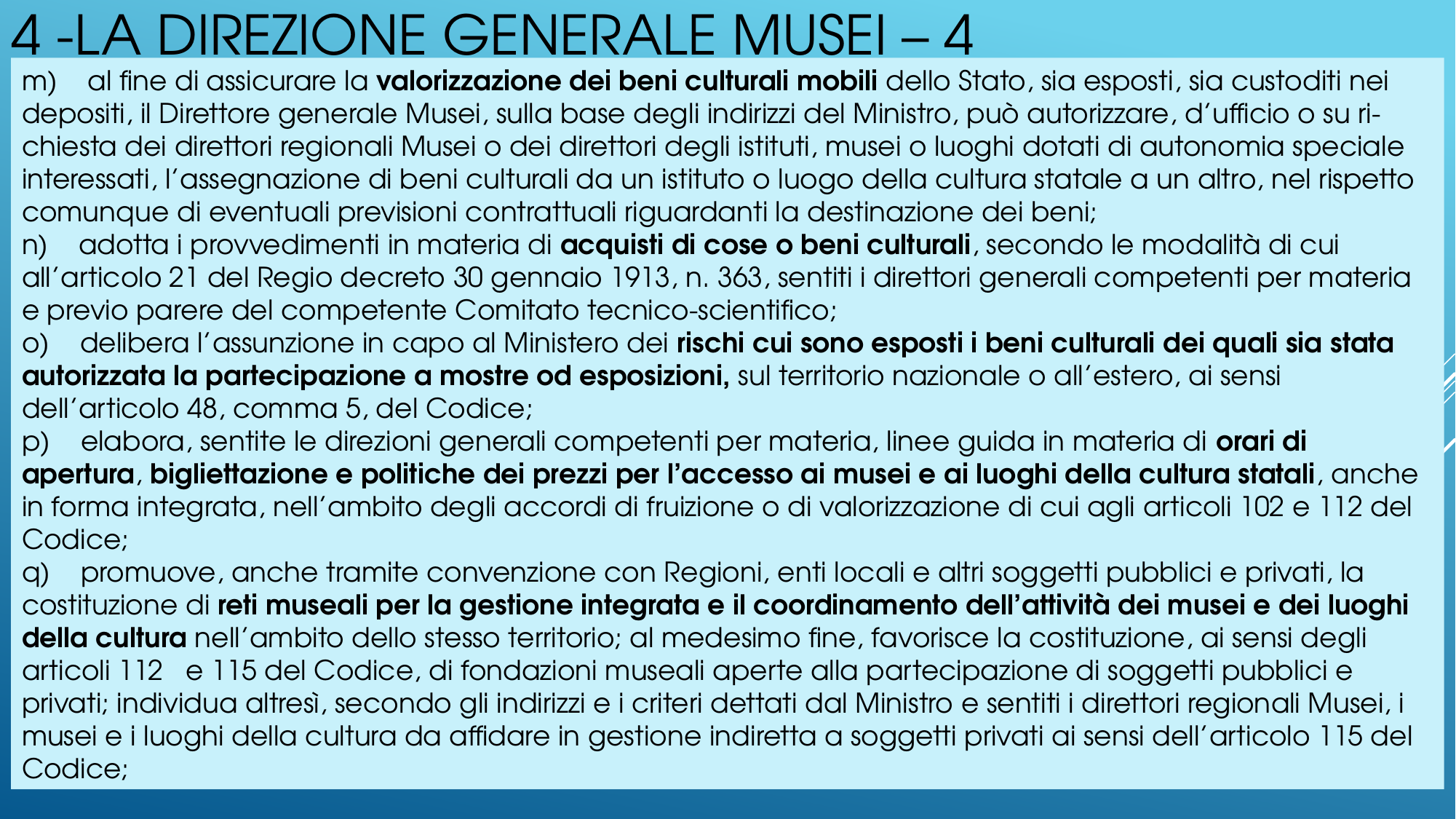

# 4 -LA DIREZIONE GENERALE musei – 4
m)    al fine di assicurare la valorizzazione dei beni culturali mobili dello Stato, sia esposti, sia custoditi nei depositi, il Direttore generale Musei, sulla base degli indirizzi del Ministro, può autorizzare, d’ufficio o su ri- chiesta dei direttori regionali Musei o dei direttori degli istituti, musei o luoghi dotati di autonomia speciale interessati, l’assegnazione di beni culturali da un istituto o luogo della cultura statale a un altro, nel rispetto comunque di eventuali previsioni contrattuali riguardanti la destinazione dei beni;
n)    adotta i provvedimenti in materia di acquisti di cose o beni culturali, secondo le modalità di cui all’articolo 21 del Regio decreto 30 gennaio 1913, n. 363, sentiti i direttori generali competenti per materia e previo parere del competente Comitato tecnico-scientifico;
o)    delibera l’assunzione in capo al Ministero dei rischi cui sono esposti i beni culturali dei quali sia stata autorizzata la partecipazione a mostre od esposizioni, sul territorio nazionale o all’estero, ai sensi dell’articolo 48, comma 5, del Codice;
p)    elabora, sentite le direzioni generali competenti per materia, linee guida in materia di orari di apertura, bigliettazione e politiche dei prezzi per l’accesso ai musei e ai luoghi della cultura statali, anche in forma integrata, nell’ambito degli accordi di fruizione o di valorizzazione di cui agli articoli 102 e 112 del Codice;
q)    promuove, anche tramite convenzione con Regioni, enti locali e altri soggetti pubblici e privati, la costituzione di reti museali per la gestione integrata e il coordinamento dell’attività dei musei e dei luoghi della cultura nell’ambito dello stesso territorio; al medesimo fine, favorisce la costituzione, ai sensi degli articoli 112   e 115 del Codice, di fondazioni museali aperte alla partecipazione di soggetti pubblici e privati; individua altresì, secondo gli indirizzi e i criteri dettati dal Ministro e sentiti i direttori regionali Musei, i musei e i luoghi della cultura da affidare in gestione indiretta a soggetti privati ai sensi dell’articolo 115 del Codice;